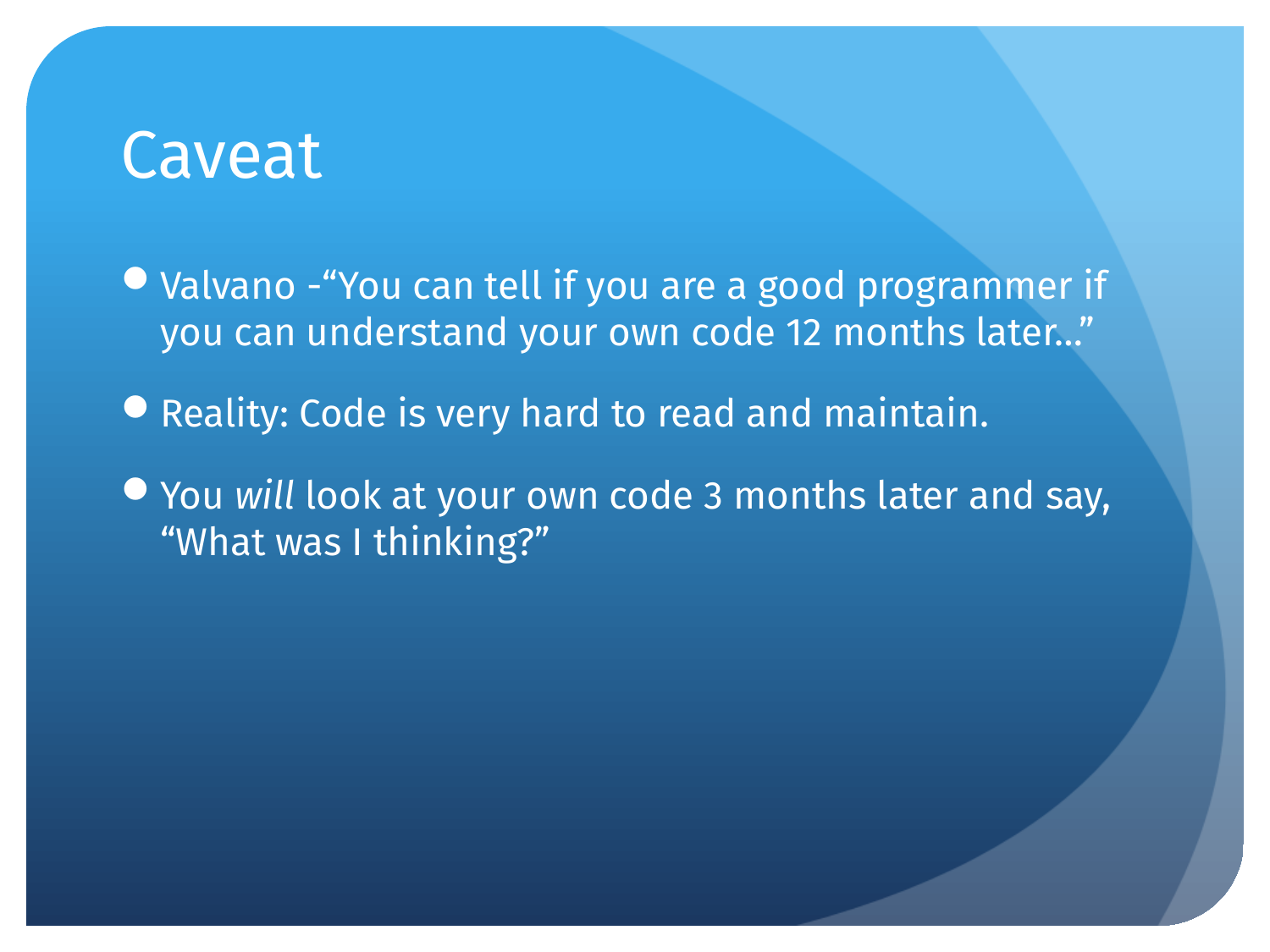

# Caveat
Valvano -“You can tell if you are a good programmer if you can understand your own code 12 months later…”
Reality: Code is very hard to read and maintain.
You will look at your own code 3 months later and say, “What was I thinking?”